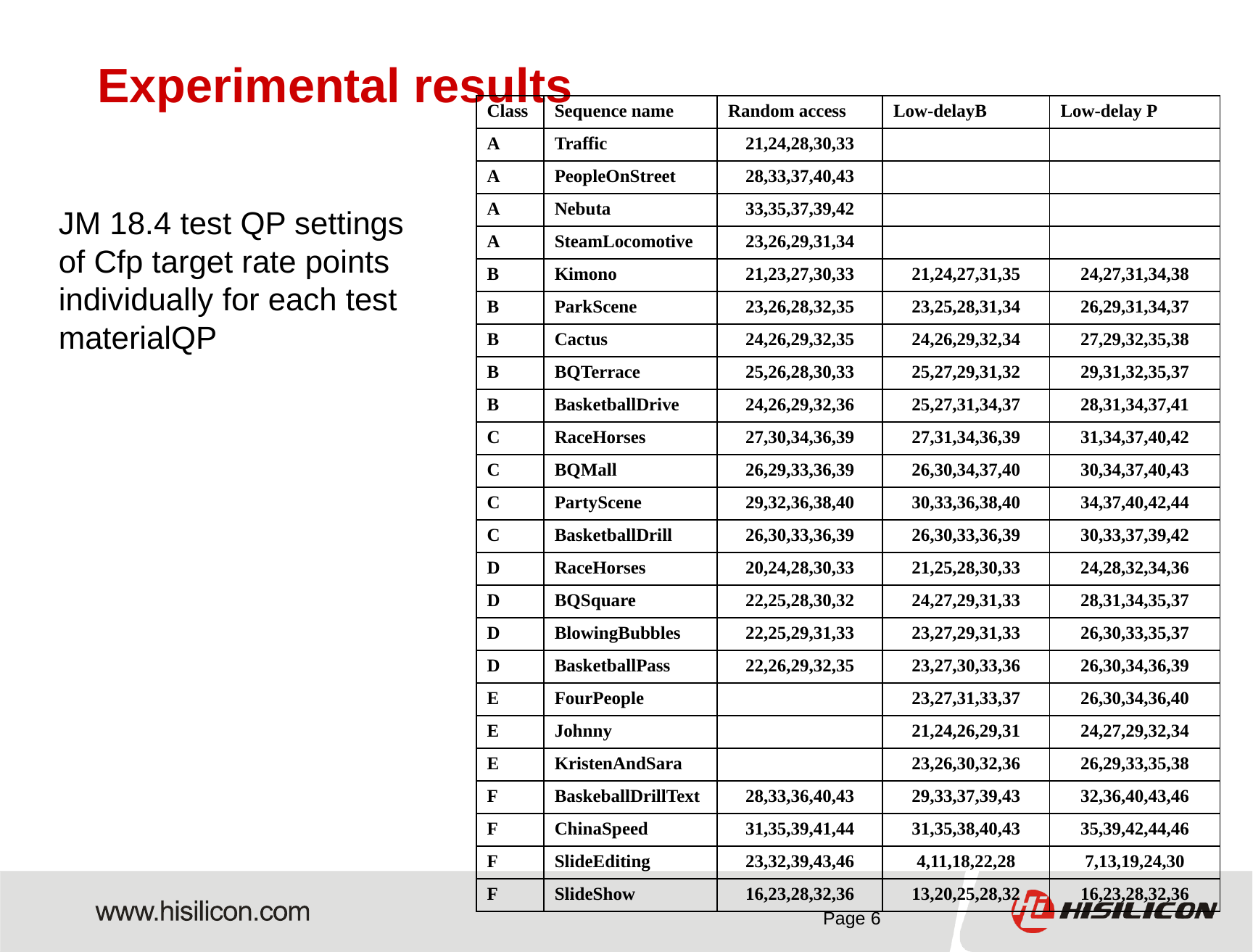

# Experimental results
| Class | Sequence name | Random access | Low-delayB | Low-delay P |
| --- | --- | --- | --- | --- |
| A | Traffic | 21,24,28,30,33 |  |  |
| A | PeopleOnStreet | 28,33,37,40,43 |  |  |
| A | Nebuta | 33,35,37,39,42 |  |  |
| A | SteamLocomotive | 23,26,29,31,34 |  |  |
| B | Kimono | 21,23,27,30,33 | 21,24,27,31,35 | 24,27,31,34,38 |
| B | ParkScene | 23,26,28,32,35 | 23,25,28,31,34 | 26,29,31,34,37 |
| B | Cactus | 24,26,29,32,35 | 24,26,29,32,34 | 27,29,32,35,38 |
| B | BQTerrace | 25,26,28,30,33 | 25,27,29,31,32 | 29,31,32,35,37 |
| B | BasketballDrive | 24,26,29,32,36 | 25,27,31,34,37 | 28,31,34,37,41 |
| C | RaceHorses | 27,30,34,36,39 | 27,31,34,36,39 | 31,34,37,40,42 |
| C | BQMall | 26,29,33,36,39 | 26,30,34,37,40 | 30,34,37,40,43 |
| C | PartyScene | 29,32,36,38,40 | 30,33,36,38,40 | 34,37,40,42,44 |
| C | BasketballDrill | 26,30,33,36,39 | 26,30,33,36,39 | 30,33,37,39,42 |
| D | RaceHorses | 20,24,28,30,33 | 21,25,28,30,33 | 24,28,32,34,36 |
| D | BQSquare | 22,25,28,30,32 | 24,27,29,31,33 | 28,31,34,35,37 |
| D | BlowingBubbles | 22,25,29,31,33 | 23,27,29,31,33 | 26,30,33,35,37 |
| D | BasketballPass | 22,26,29,32,35 | 23,27,30,33,36 | 26,30,34,36,39 |
| E | FourPeople |  | 23,27,31,33,37 | 26,30,34,36,40 |
| E | Johnny |  | 21,24,26,29,31 | 24,27,29,32,34 |
| E | KristenAndSara |  | 23,26,30,32,36 | 26,29,33,35,38 |
| F | BaskeballDrillText | 28,33,36,40,43 | 29,33,37,39,43 | 32,36,40,43,46 |
| F | ChinaSpeed | 31,35,39,41,44 | 31,35,38,40,43 | 35,39,42,44,46 |
| F | SlideEditing | 23,32,39,43,46 | 4,11,18,22,28 | 7,13,19,24,30 |
| F | SlideShow | 16,23,28,32,36 | 13,20,25,28,32 | 16,23,28,32,36 |
JM 18.4 test QP settings of Cfp target rate points individually for each test materialQP

Page 6